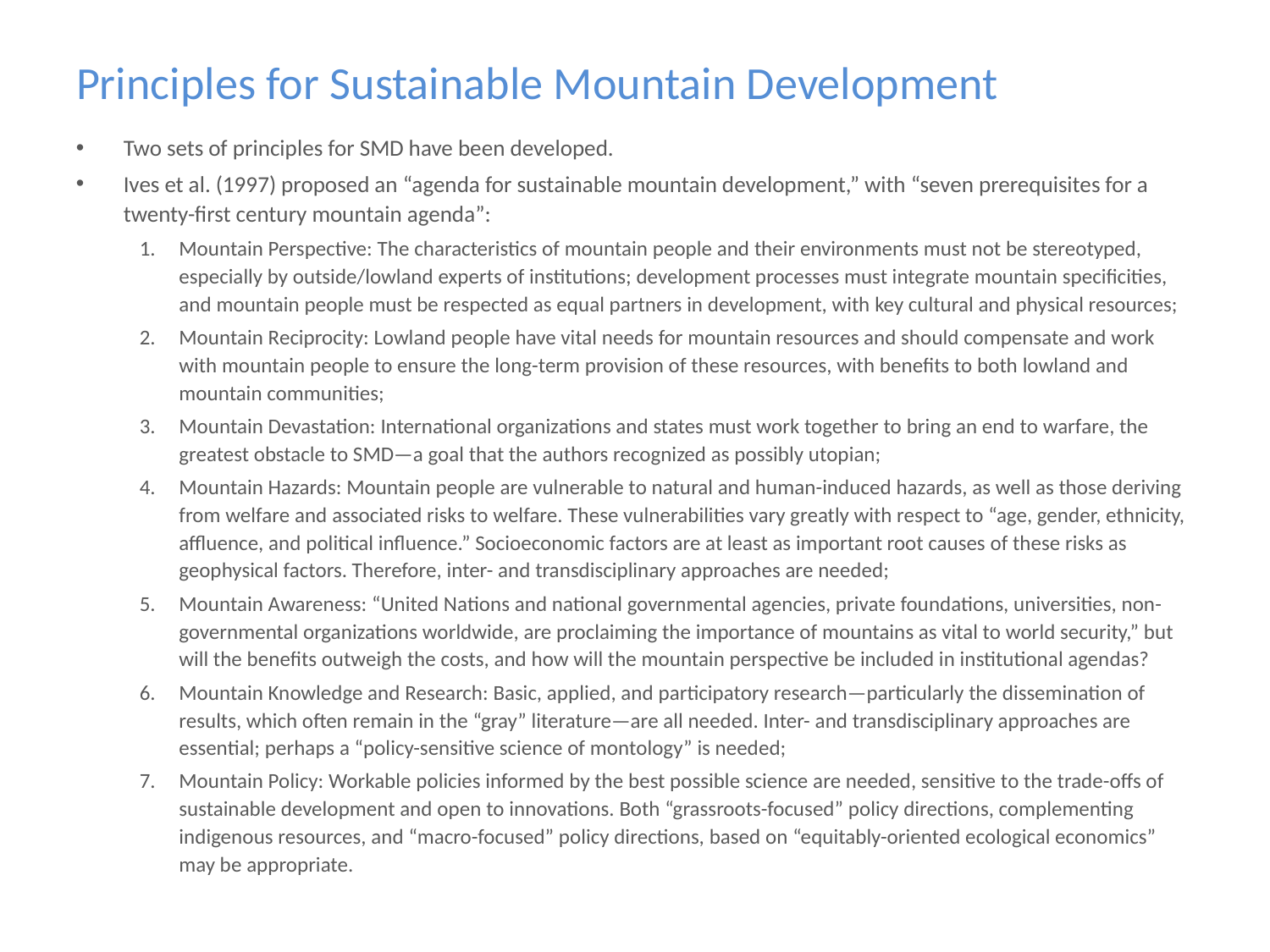

# Principles for Sustainable Mountain Development
Two sets of principles for SMD have been developed.
Ives et al. (1997) proposed an “agenda for sustainable mountain development,” with “seven prerequisites for a twenty-first century mountain agenda”:
Mountain Perspective: The characteristics of mountain people and their environments must not be stereotyped, especially by outside/lowland experts of institutions; development processes must integrate mountain specificities, and mountain people must be respected as equal partners in development, with key cultural and physical resources;
Mountain Reciprocity: Lowland people have vital needs for mountain resources and should compensate and work with mountain people to ensure the long-term provision of these resources, with benefits to both lowland and mountain communities;
Mountain Devastation: International organizations and states must work together to bring an end to warfare, the greatest obstacle to SMD—a goal that the authors recognized as possibly utopian;
Mountain Hazards: Mountain people are vulnerable to natural and human-induced hazards, as well as those deriving from welfare and associated risks to welfare. These vulnerabilities vary greatly with respect to “age, gender, ethnicity, affluence, and political influence.” Socioeconomic factors are at least as important root causes of these risks as geophysical factors. Therefore, inter- and transdisciplinary approaches are needed;
Mountain Awareness: “United Nations and national governmental agencies, private foundations, universities, non-governmental organizations worldwide, are proclaiming the importance of mountains as vital to world security,” but will the benefits outweigh the costs, and how will the mountain perspective be included in institutional agendas?
Mountain Knowledge and Research: Basic, applied, and participatory research—particularly the dissemination of results, which often remain in the “gray” literature—are all needed. Inter- and transdisciplinary approaches are essential; perhaps a “policy-sensitive science of montology” is needed;
Mountain Policy: Workable policies informed by the best possible science are needed, sensitive to the trade-offs of sustainable development and open to innovations. Both “grassroots-focused” policy directions, complementing indigenous resources, and “macro-focused” policy directions, based on “equitably-oriented ecological economics” may be appropriate.